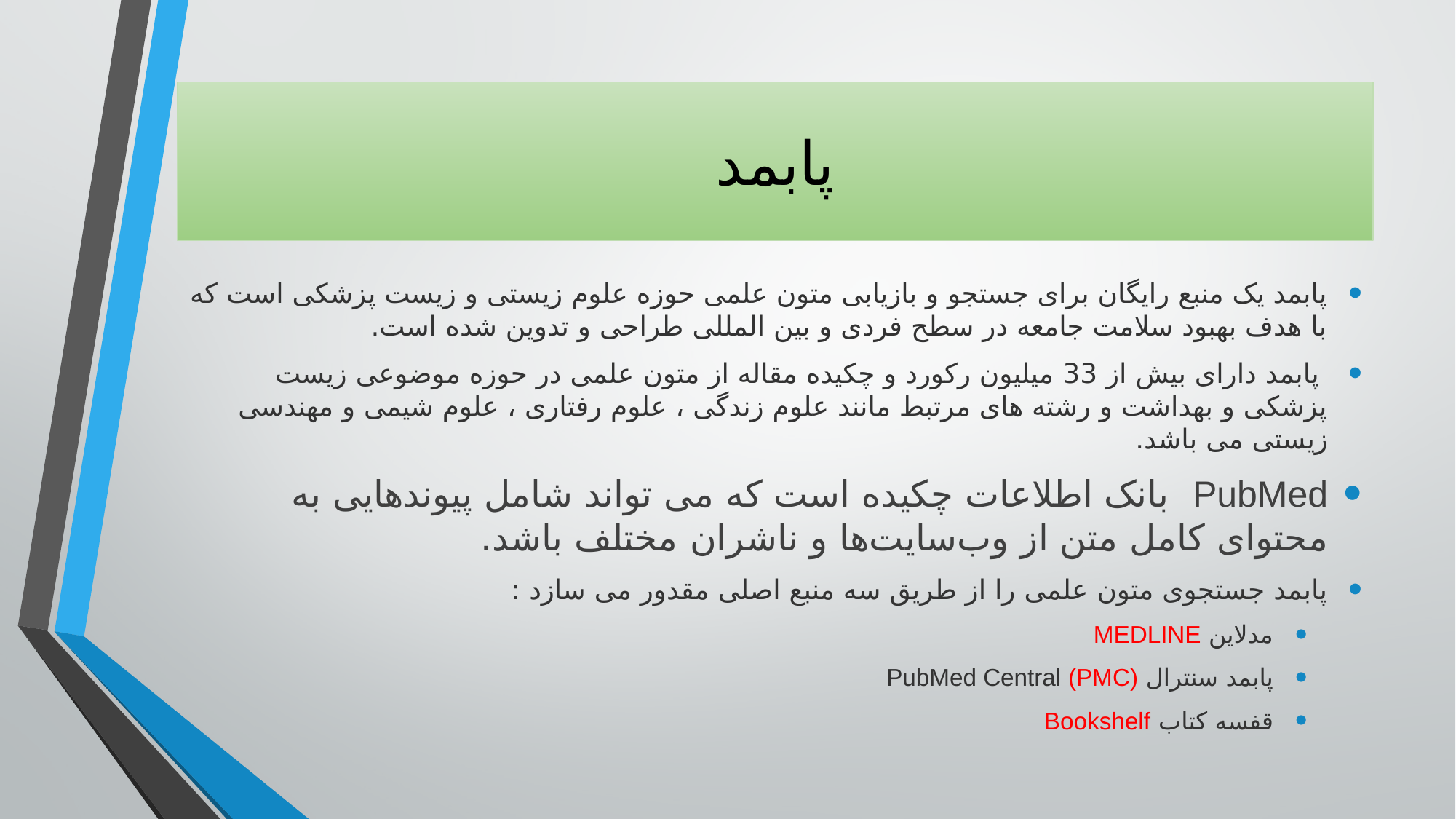

# پابمد
پابمد یک منبع رایگان برای جستجو و بازیابی متون علمی حوزه علوم زیستی و زیست پزشکی است که با هدف بهبود سلامت جامعه در سطح فردی و بین المللی طراحی و تدوین شده است.
 پابمد دارای بیش از 33 میلیون رکورد و چکیده مقاله از متون علمی در حوزه موضوعی زیست پزشکی و بهداشت و رشته های مرتبط مانند علوم زندگی ، علوم رفتاری ، علوم شیمی و مهندسی زیستی می باشد.
PubMed  بانک اطلاعات چکیده است که می تواند شامل پیوندهایی به محتوای کامل متن از وب‌سایت‌ها و ناشران مختلف باشد.
پابمد جستجوی متون علمی را از طریق سه منبع اصلی مقدور می سازد :
مدلاین MEDLINE
پابمد سنترال PubMed Central (PMC)
قفسه کتاب Bookshelf